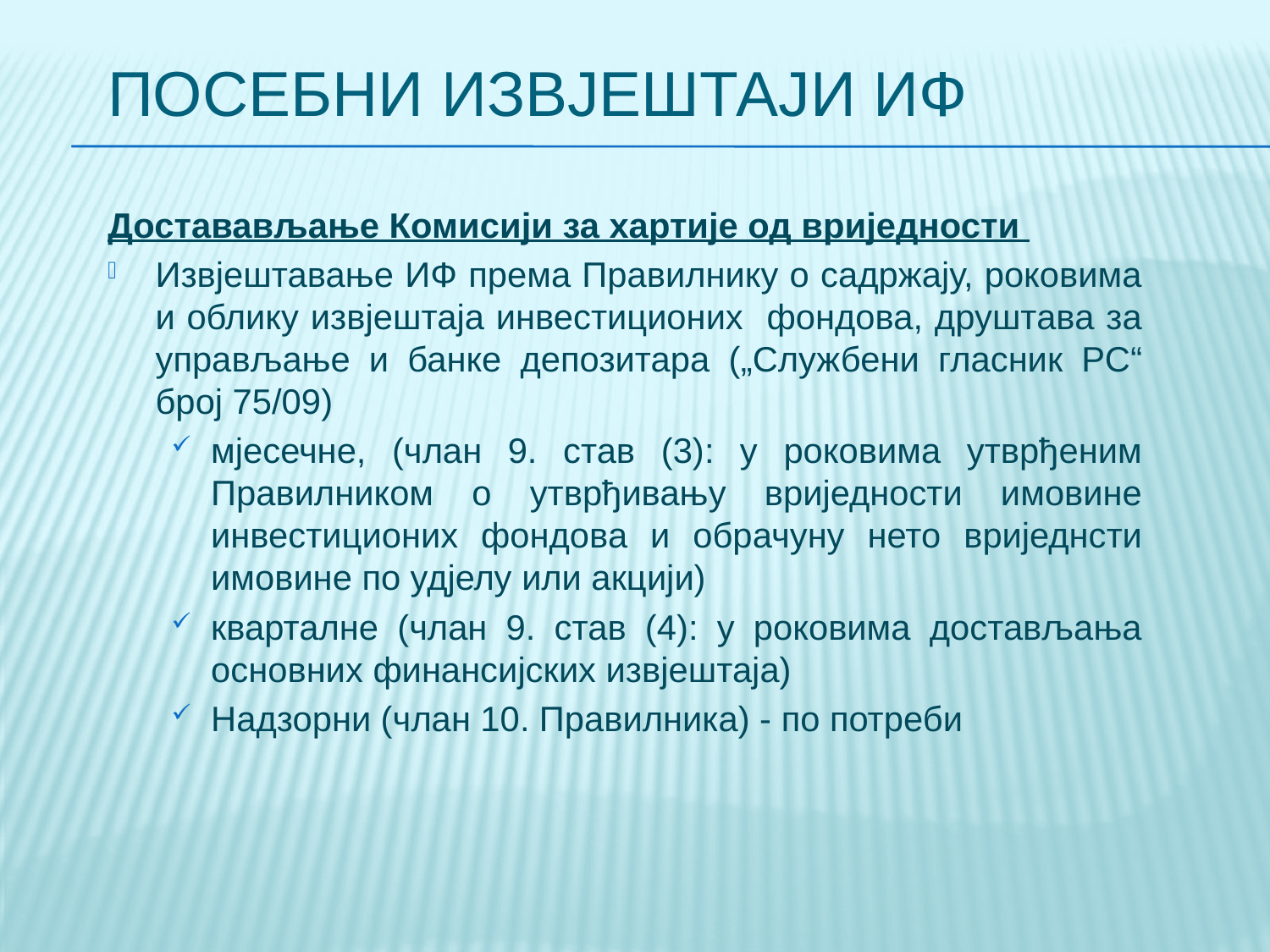

# Посебни извјештаји ИФ
Доставављање Комисији за хартије од вриједности
Извјештавање ИФ према Правилнику о садржају, роковима и облику извјештаја инвестиционих  фондова, друштава за управљање и банке депозитара („Службени гласник РС“ број 75/09)
мјесечне, (члан 9. став (3): у роковима утврђеним Правилником о утврђивању вриједности имовине инвестиционих фондова и обрачуну нето вриједнсти имовине по удјелу или акцији)
кварталне (члан 9. став (4): у роковима достављања основних финансијских извјештаја)
Надзорни (члан 10. Правилника) - по потреби